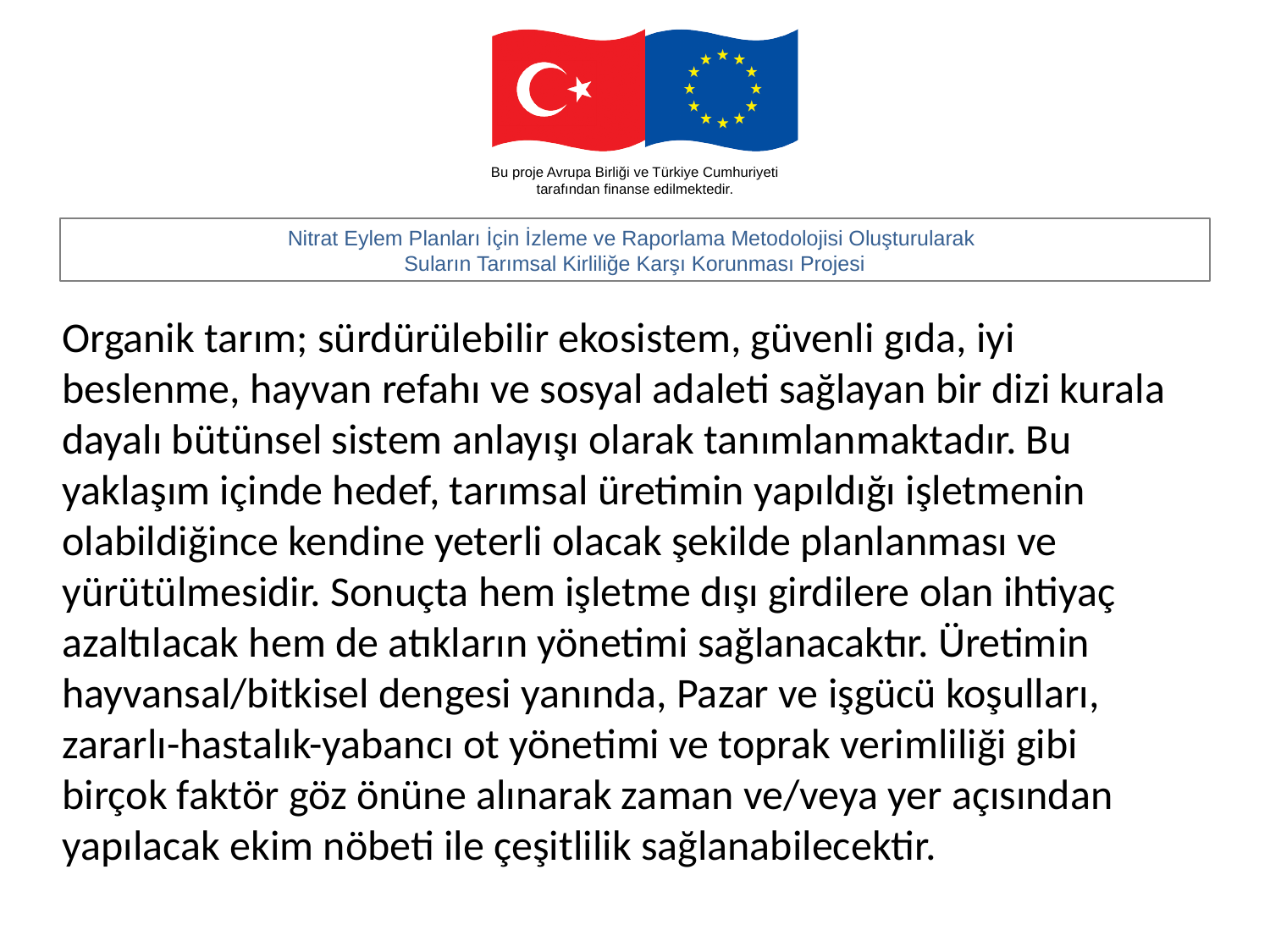

Organik tarım; sürdürülebilir ekosistem, güvenli gıda, iyi beslenme, hayvan refahı ve sosyal adaleti sağlayan bir dizi kurala dayalı bütünsel sistem anlayışı olarak tanımlanmaktadır. Bu yaklaşım içinde hedef, tarımsal üretimin yapıldığı işletmenin olabildiğince kendine yeterli olacak şekilde planlanması ve yürütülmesidir. Sonuçta hem işletme dışı girdilere olan ihtiyaç azaltılacak hem de atıkların yönetimi sağlanacaktır. Üretimin hayvansal/bitkisel dengesi yanında, Pazar ve işgücü koşulları, zararlı-hastalık-yabancı ot yönetimi ve toprak verimliliği gibi birçok faktör göz önüne alınarak zaman ve/veya yer açısından yapılacak ekim nöbeti ile çeşitlilik sağlanabilecektir.